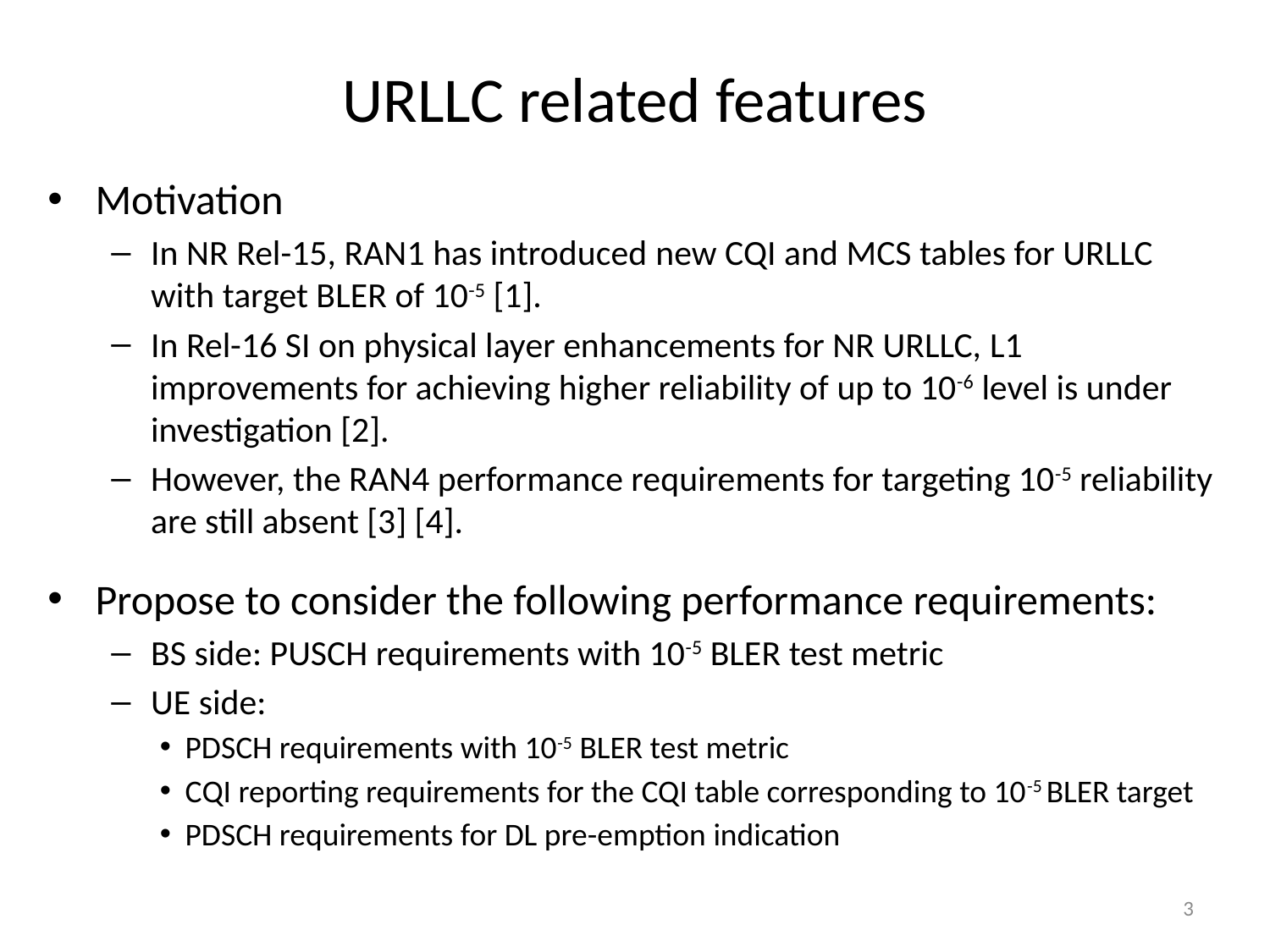

# URLLC related features
Motivation
In NR Rel-15, RAN1 has introduced new CQI and MCS tables for URLLC  with target BLER of 10-5 [1].
In Rel-16 SI on physical layer enhancements for NR URLLC, L1 improvements for achieving higher reliability of up to 10-6 level is under investigation [2].
However, the RAN4 performance requirements for targeting 10-5 reliability are still absent [3] [4].
Propose to consider the following performance requirements:
BS side: PUSCH requirements with 10-5 BLER test metric
UE side:
PDSCH requirements with 10-5 BLER test metric
CQI reporting requirements for the CQI table corresponding to 10-5 BLER target
PDSCH requirements for DL pre-emption indication

3